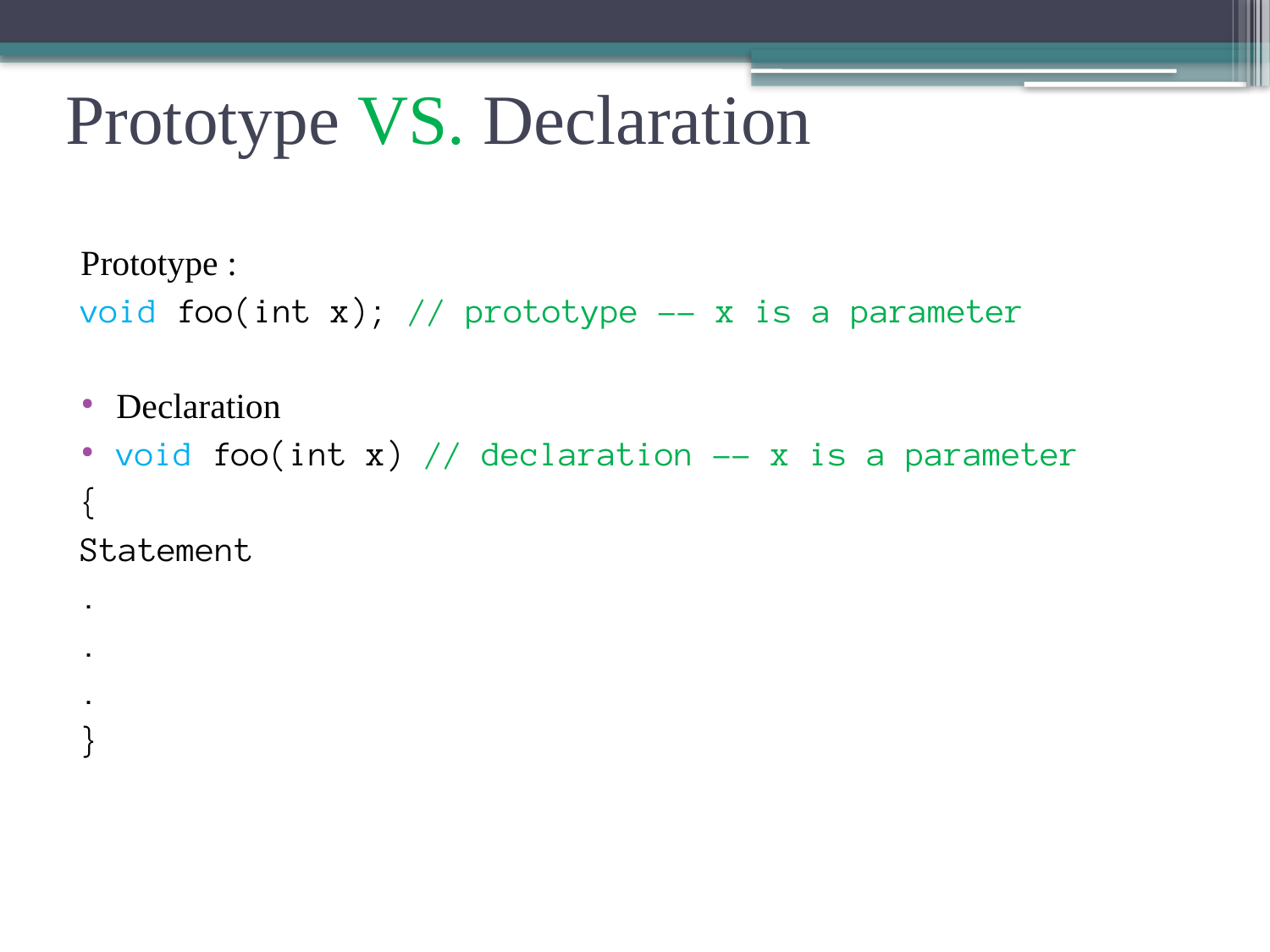

# Prototype VS. Declaration

Prototype :
void foo(int x); // prototype -- x is a parameter

Declaration
void foo(int x) // declaration -- x is a parameter
{
Statement
.
.
.
}